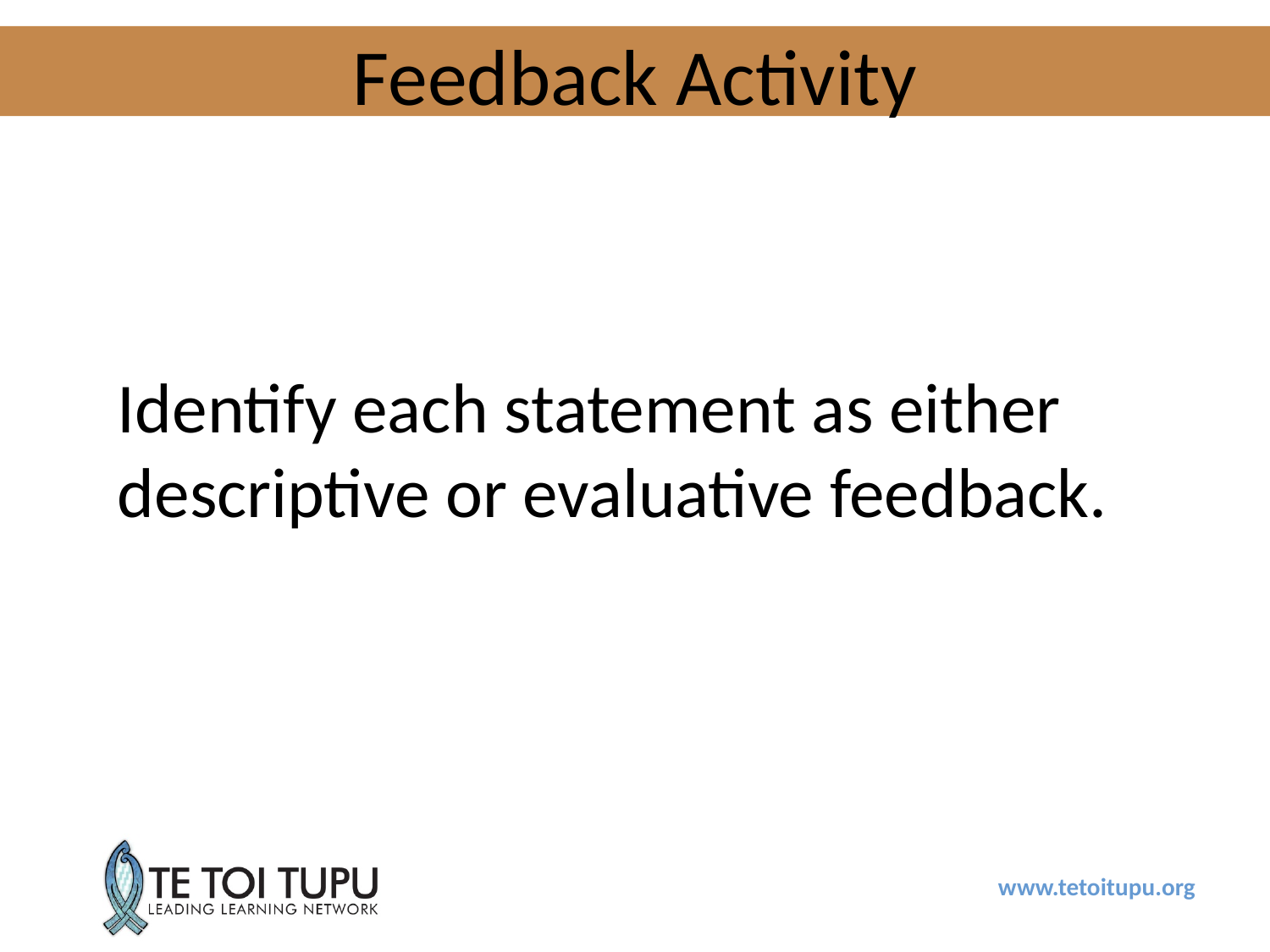

# Feedback Activity
Identify each statement as either descriptive or evaluative feedback.